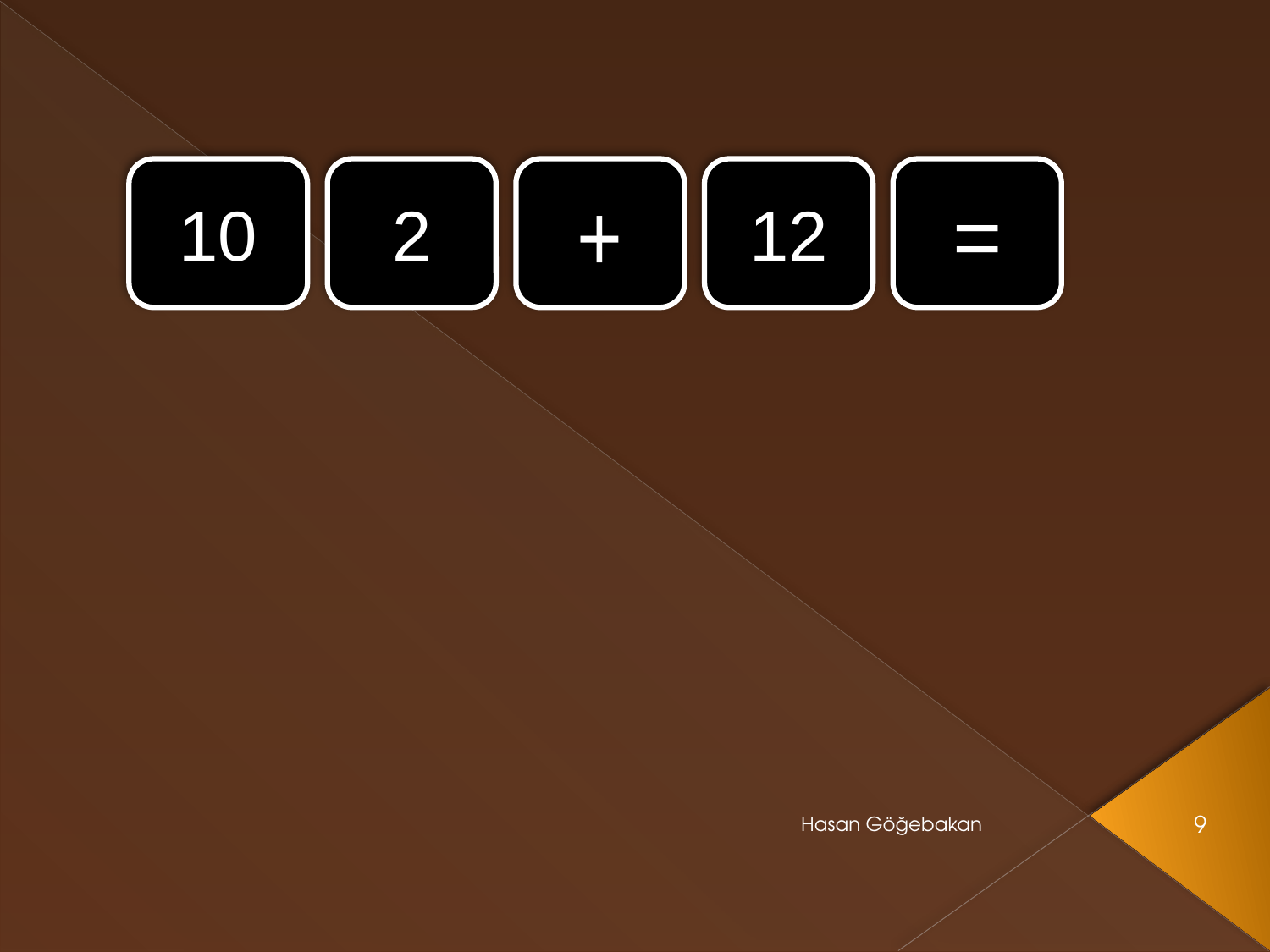

#
10
2
+
12
=

Hasan Göğebakan
9